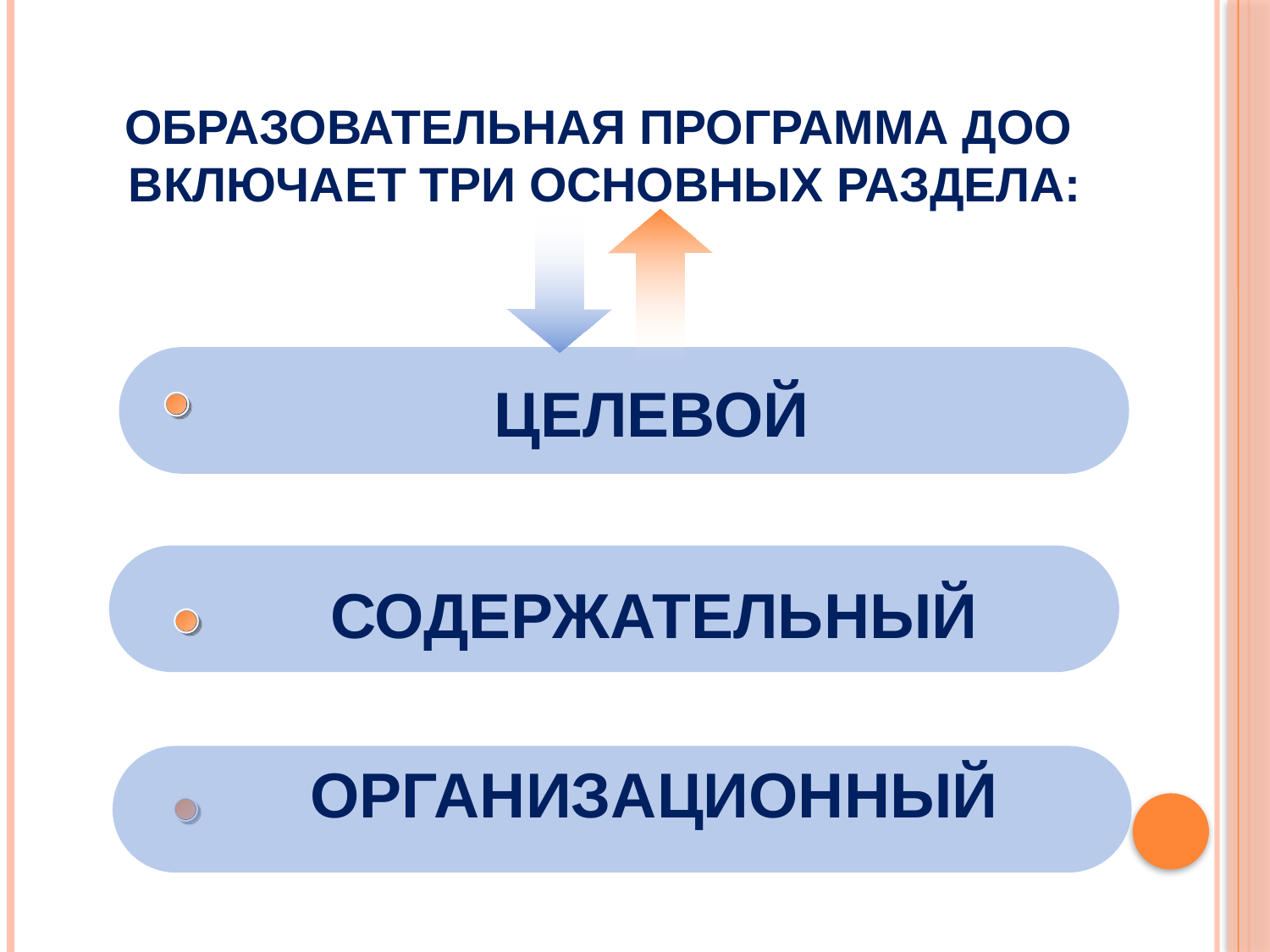

# Образовательная программа ДОО включает три основных раздела:

ЦЕЛЕВОЙ

СОДЕРЖАТЕЛЬНЫЙ

ОРГАНИЗАЦИОННЫЙ